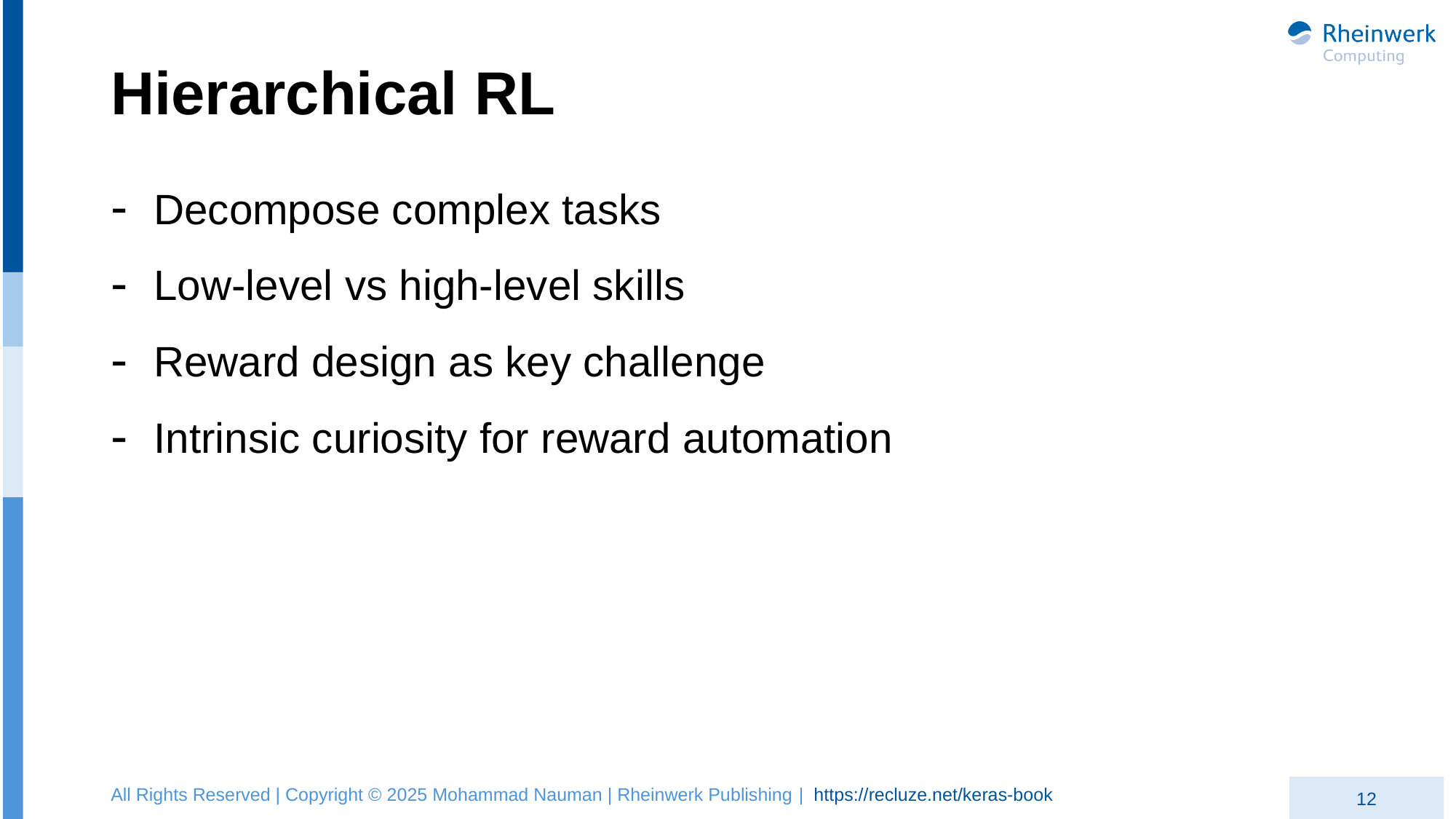

# Hierarchical RL
Decompose complex tasks
Low-level vs high-level skills
Reward design as key challenge
Intrinsic curiosity for reward automation